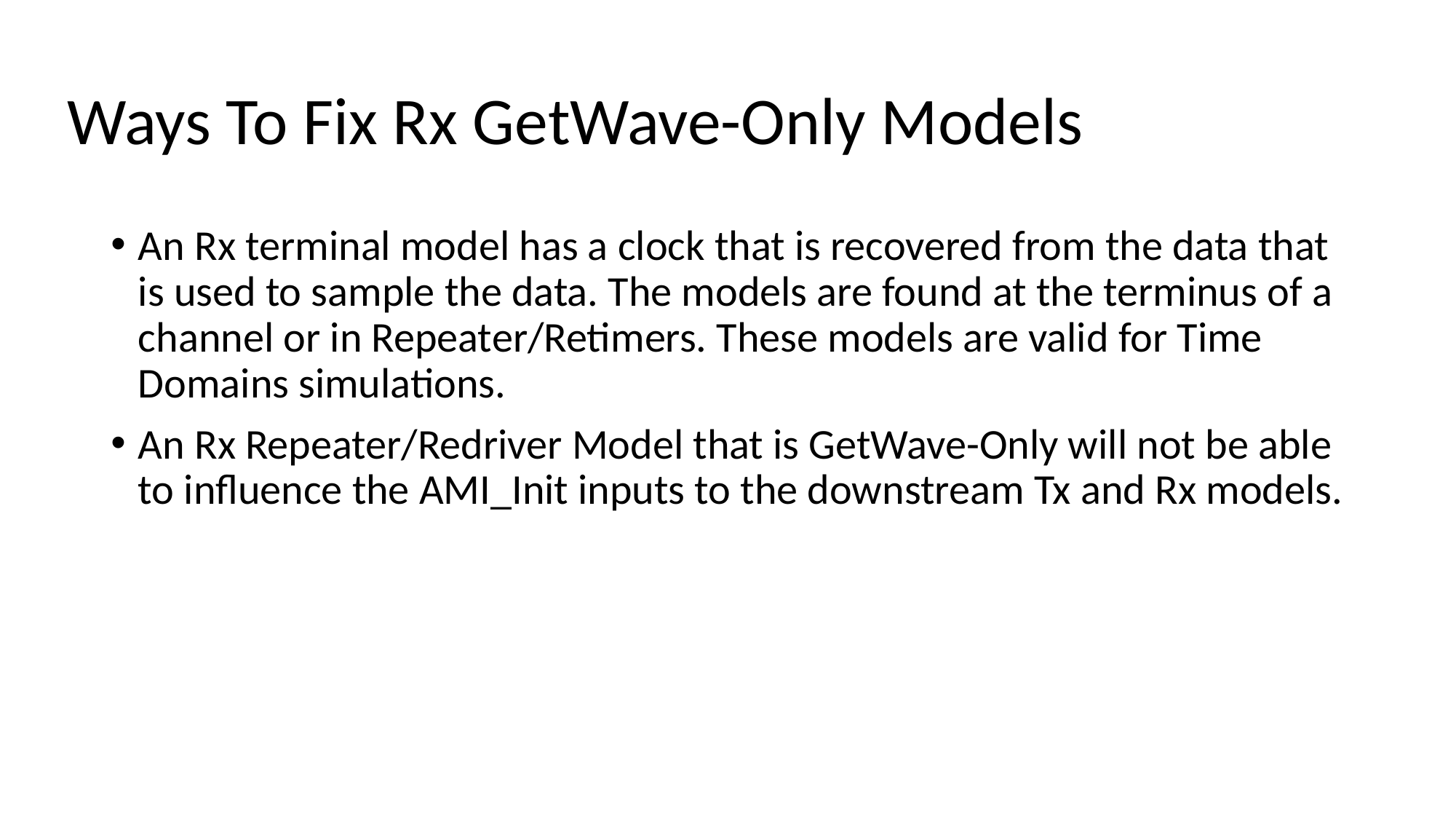

# Ways To Fix Rx GetWave-Only Models
An Rx terminal model has a clock that is recovered from the data that is used to sample the data. The models are found at the terminus of a channel or in Repeater/Retimers. These models are valid for Time Domains simulations.
An Rx Repeater/Redriver Model that is GetWave-Only will not be able to influence the AMI_Init inputs to the downstream Tx and Rx models.